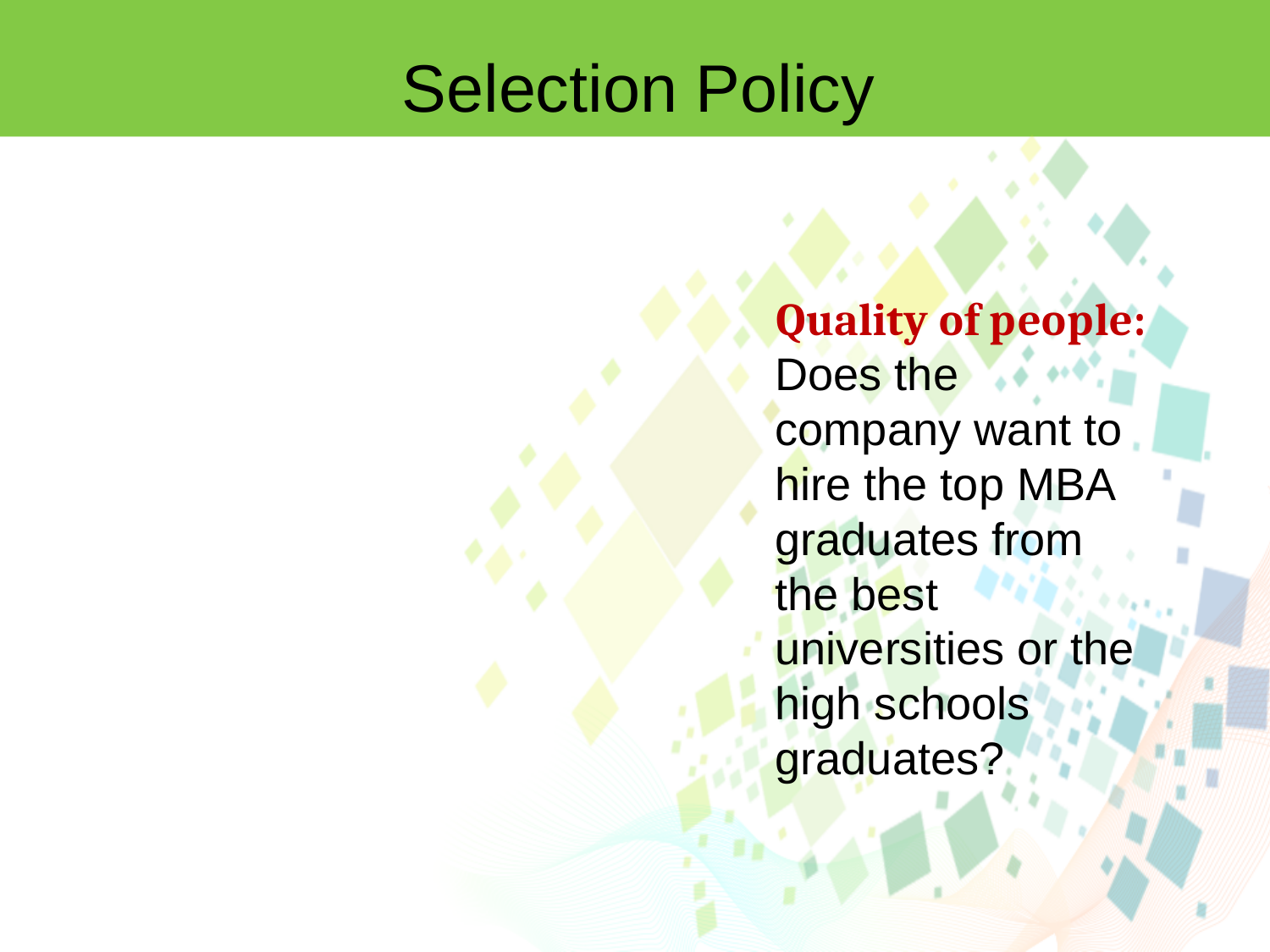

Selection Policy
Quality of people: Does the company want to hire the top MBA graduates from the best universities or the high schools graduates?